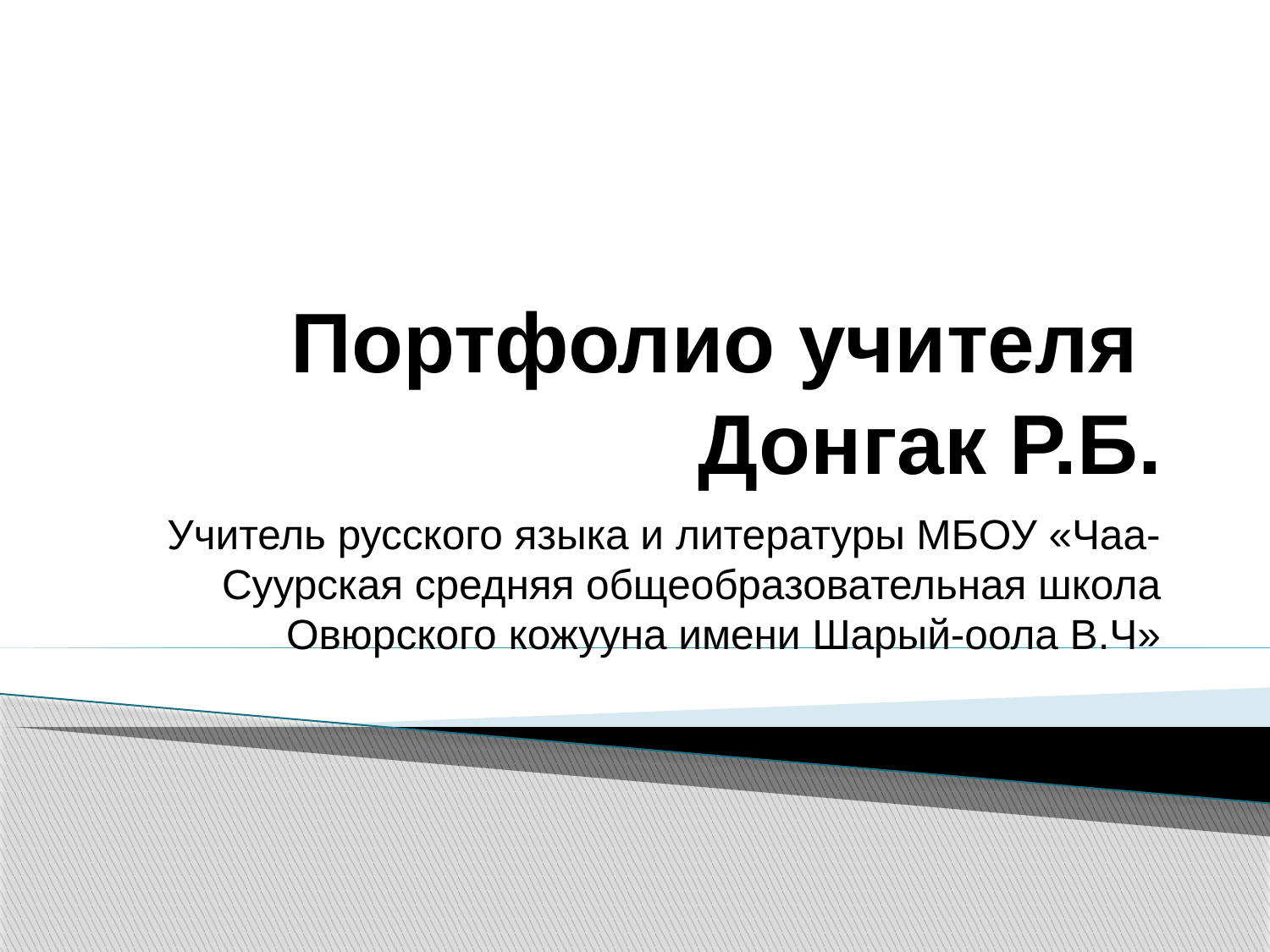

# Портфолио учителя  Донгак Р.Б.
Учитель русского языка и литературы МБОУ «Чаа-Суурская средняя общеобразовательная школа Овюрского кожууна имени Шарый-оола В.Ч»